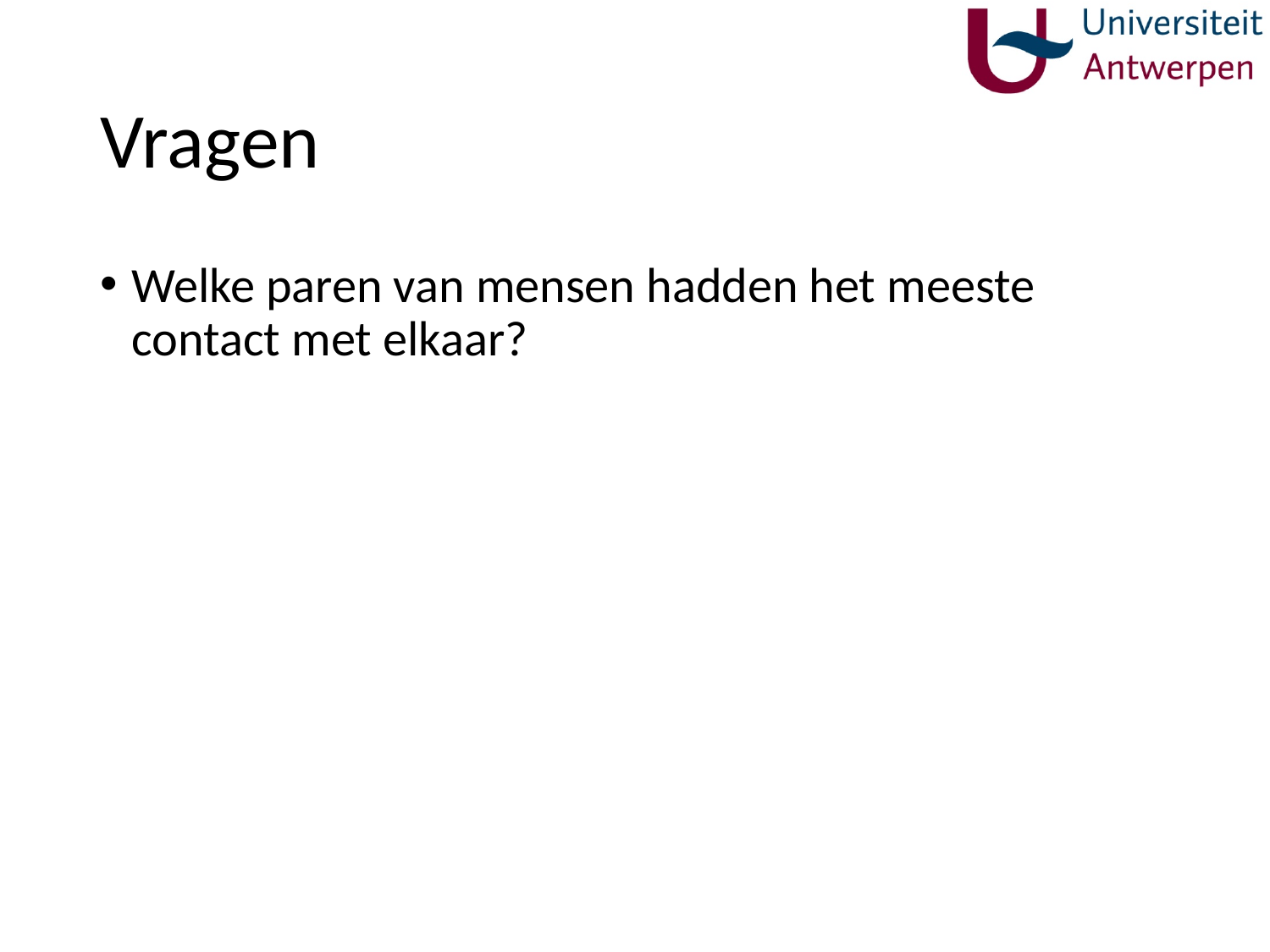

# Vragen
Welke paren van mensen hadden het meeste contact met elkaar?